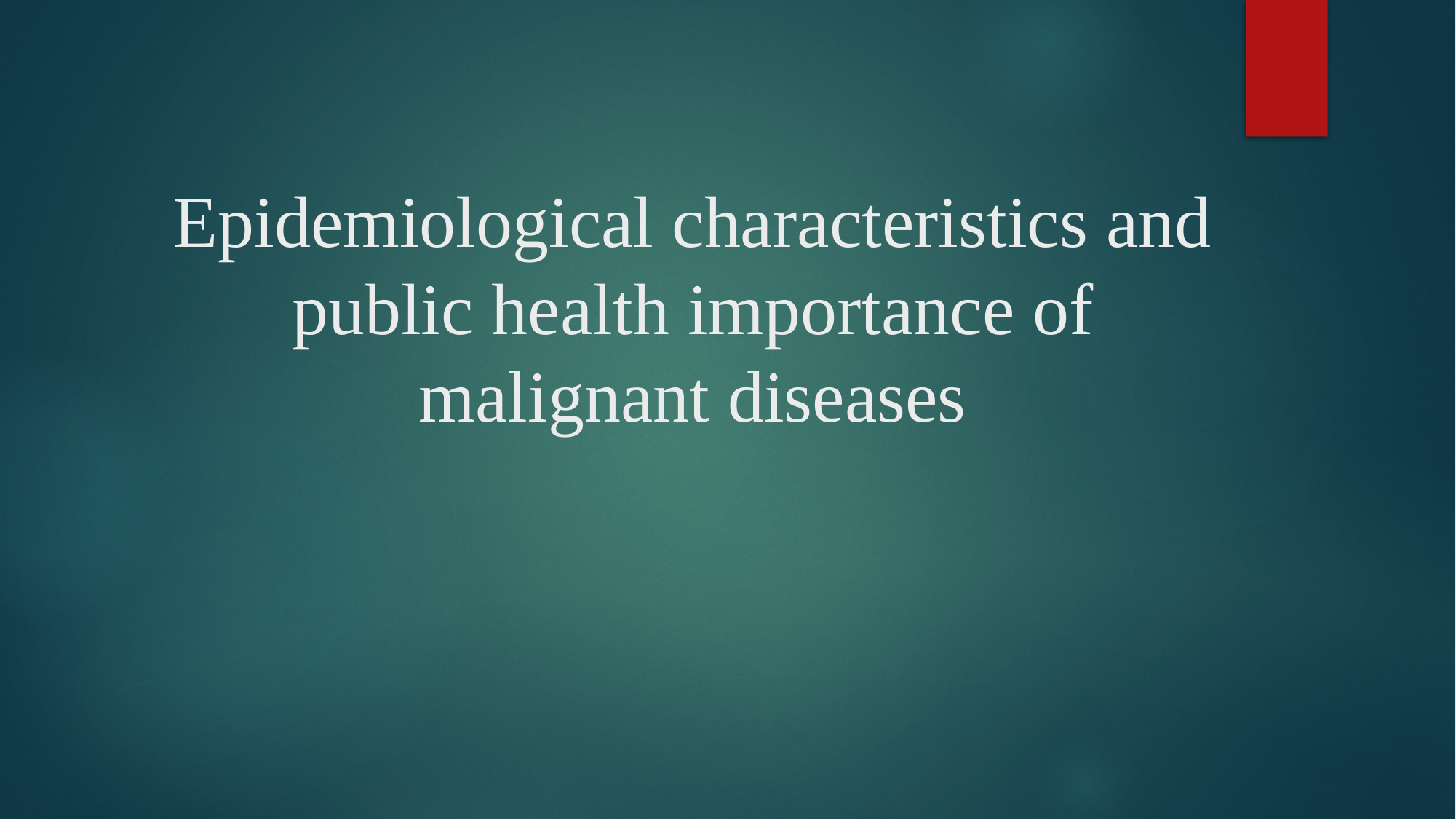

# Epidemiological characteristics and public health importance of malignant diseases